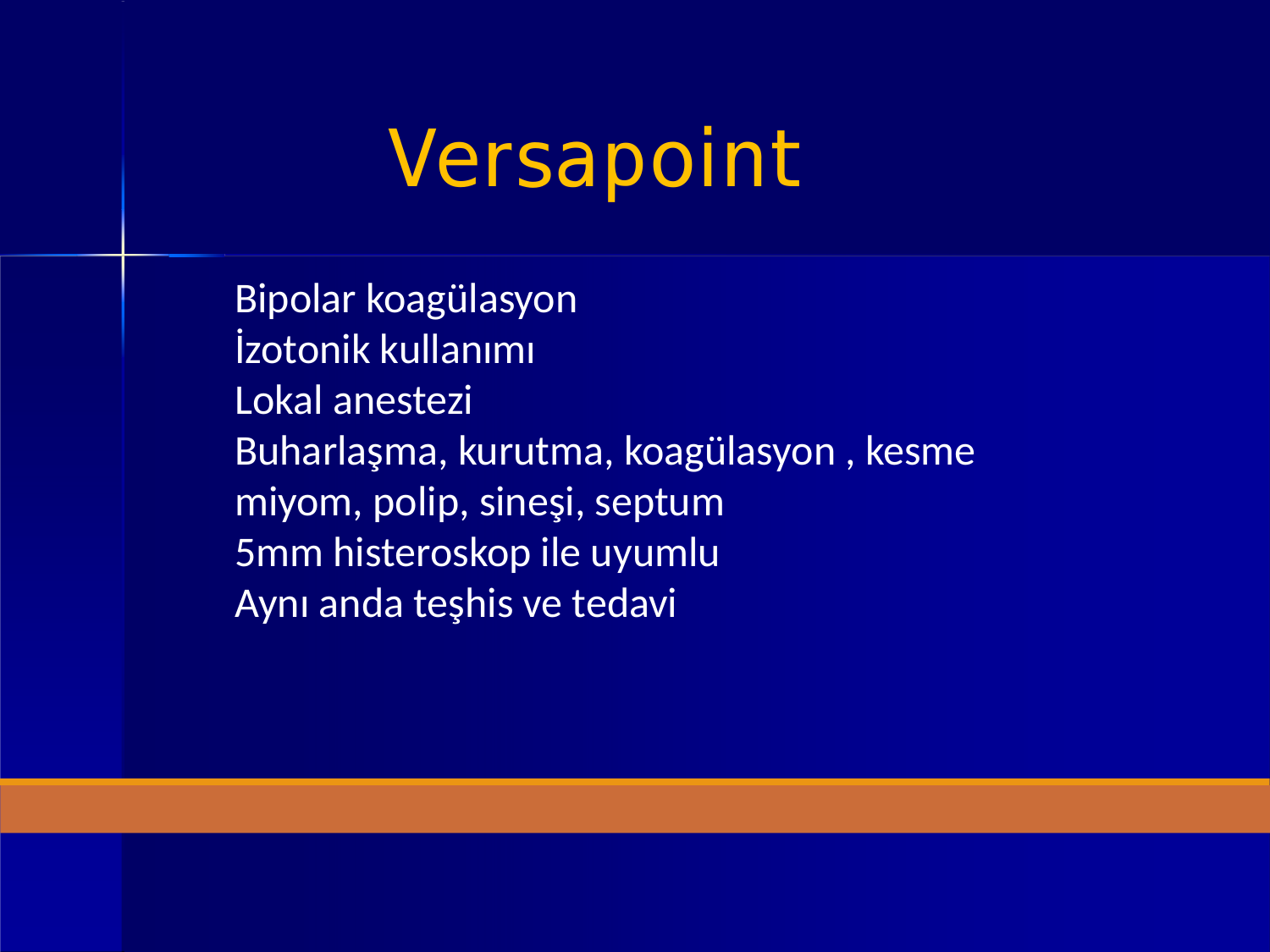

# Versapoint
Bipolar koagülasyon
İzotonik kullanımı
Lokal anestezi
Buharlaşma, kurutma, koagülasyon , kesme
miyom, polip, sineşi, septum
5mm histeroskop ile uyumlu
Aynı anda teşhis ve tedavi